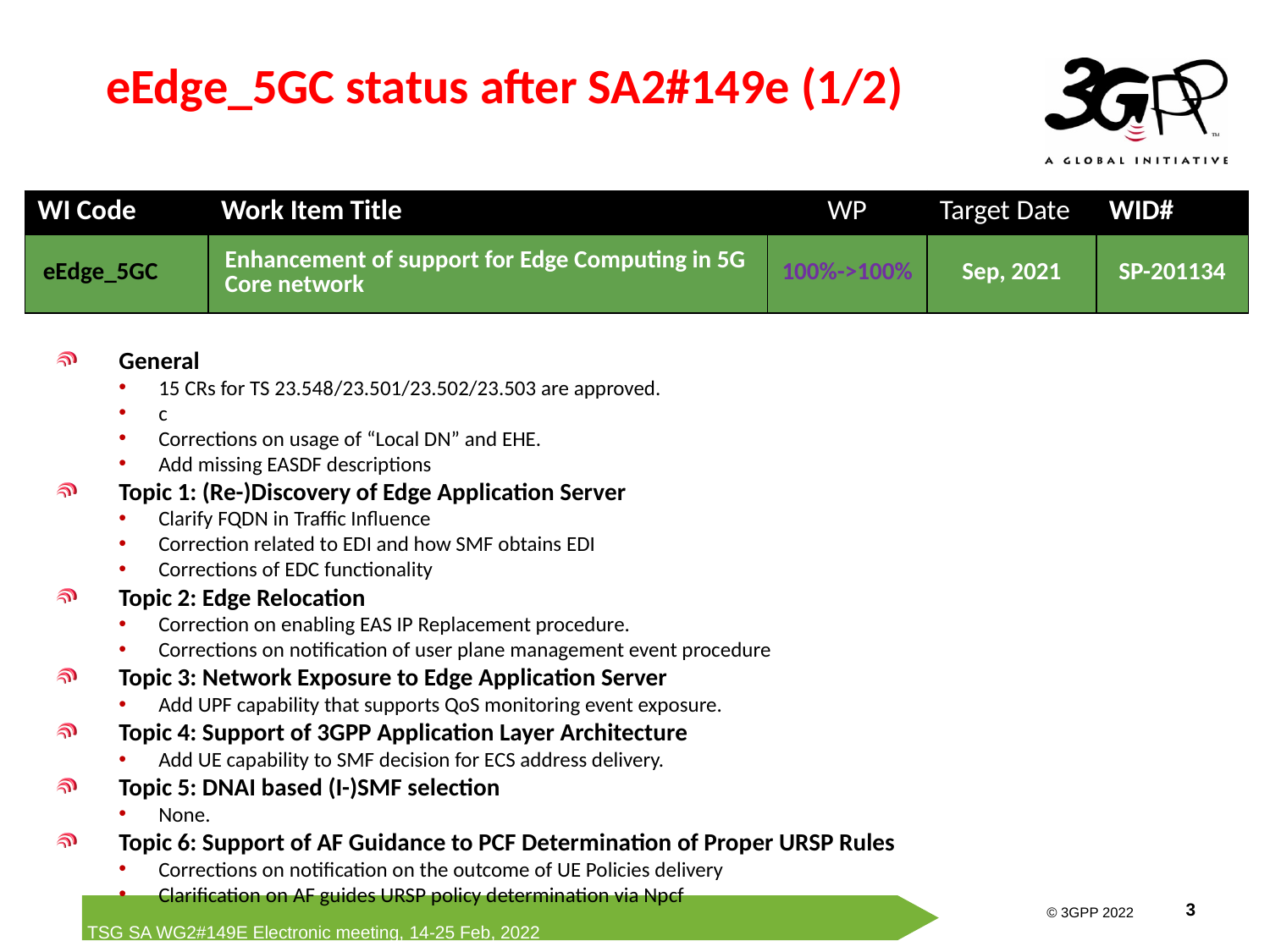

# eEdge_5GC status after SA2#149e (1/2)
| WI Code | Work Item Title | WP | Target Date | WID# |
| --- | --- | --- | --- | --- |
| eEdge\_5GC | Enhancement of support for Edge Computing in 5G Core network | 100%->100% | Sep, 2021 | SP-201134 |
General
15 CRs for TS 23.548/23.501/23.502/23.503 are approved.
c
Corrections on usage of “Local DN” and EHE.
Add missing EASDF descriptions
Topic 1: (Re-)Discovery of Edge Application Server
Clarify FQDN in Traffic Influence
Correction related to EDI and how SMF obtains EDI
Corrections of EDC functionality
Topic 2: Edge Relocation
Correction on enabling EAS IP Replacement procedure.
Corrections on notification of user plane management event procedure
Topic 3: Network Exposure to Edge Application Server
Add UPF capability that supports QoS monitoring event exposure.
Topic 4: Support of 3GPP Application Layer Architecture
Add UE capability to SMF decision for ECS address delivery.
Topic 5: DNAI based (I-)SMF selection
None.
Topic 6: Support of AF Guidance to PCF Determination of Proper URSP Rules
Corrections on notification on the outcome of UE Policies delivery
Clarification on AF guides URSP policy determination via Npcf